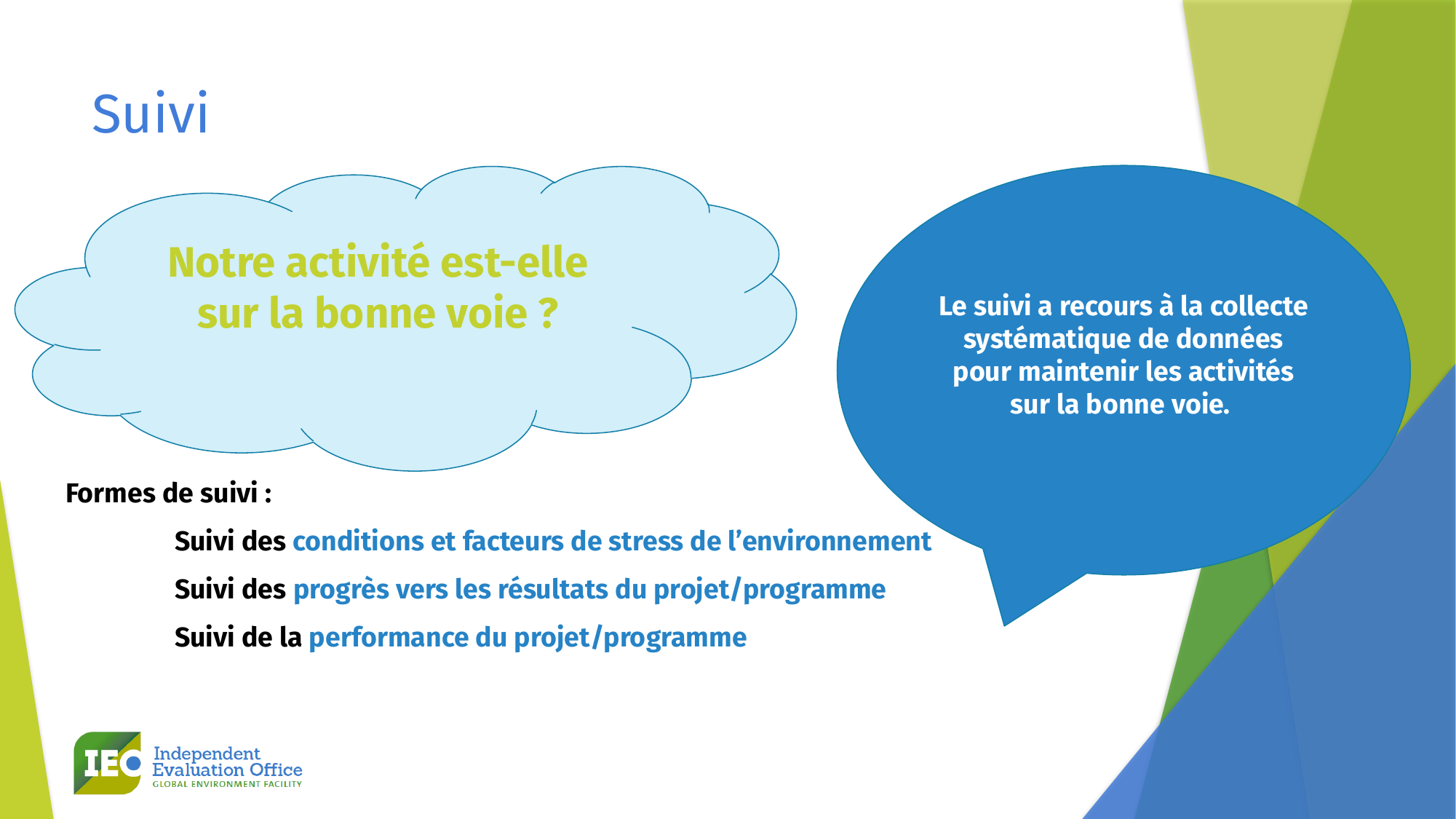

# Suivi

Notre activité est-elle sur la bonne voie ?

Le suivi a recours à la collecte systématique de données pour maintenir les activités sur la bonne voie.

Formes de suivi :
	Suivi des conditions et facteurs de stress de l’environnement
	Suivi des progrès vers les résultats du projet/programme
	Suivi de la performance du projet/programme